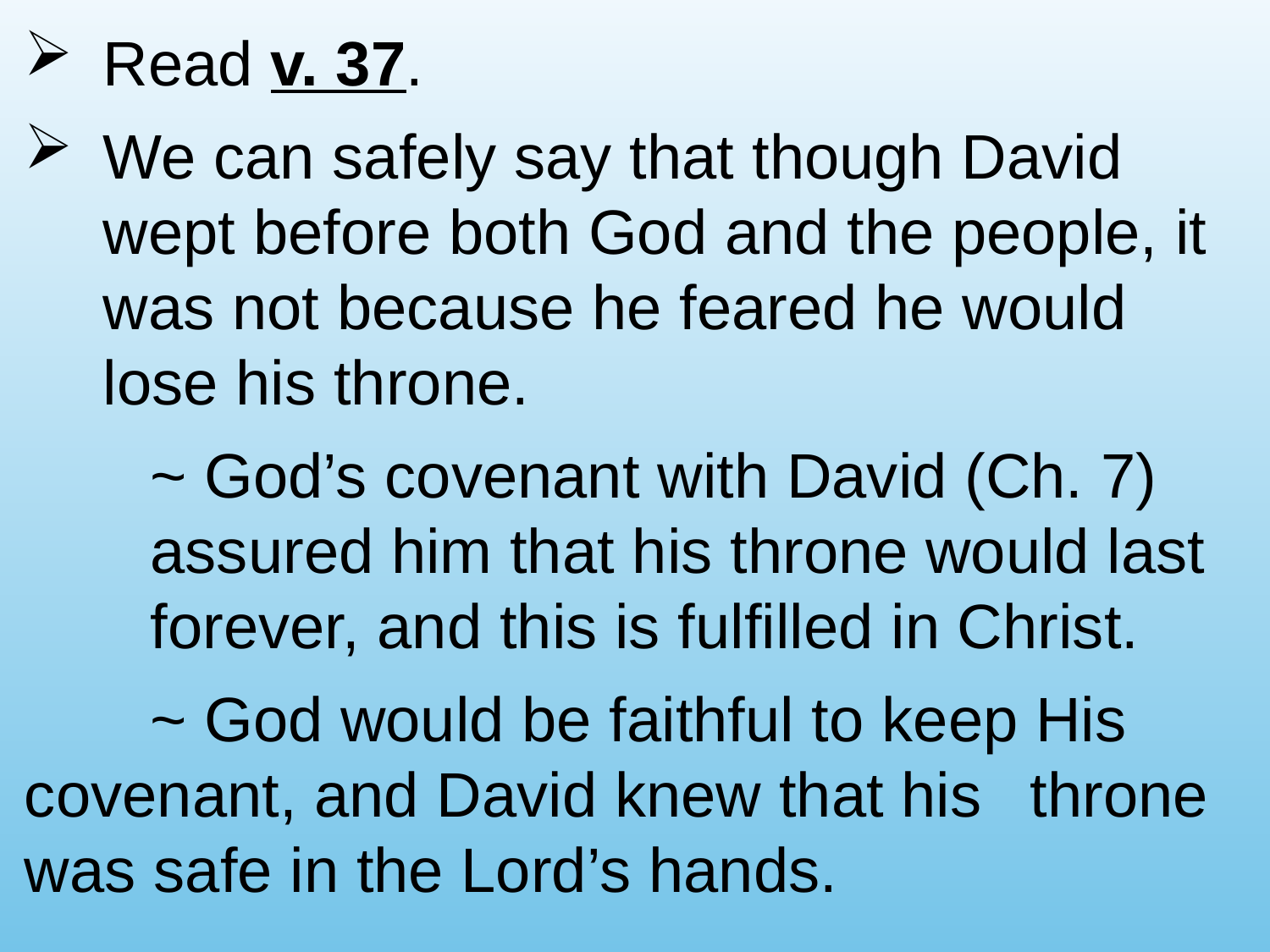

Read v. 37.
We can safely say that though David wept before both God and the people, it was not because he feared he would lose his throne.
		~ God’s covenant with David (Ch. 7) 						assured him that his throne would last 					forever, and this is fulfilled in Christ.
		~ God would be faithful to keep His 						covenant, and David knew that his 						throne was safe in the Lord’s hands.